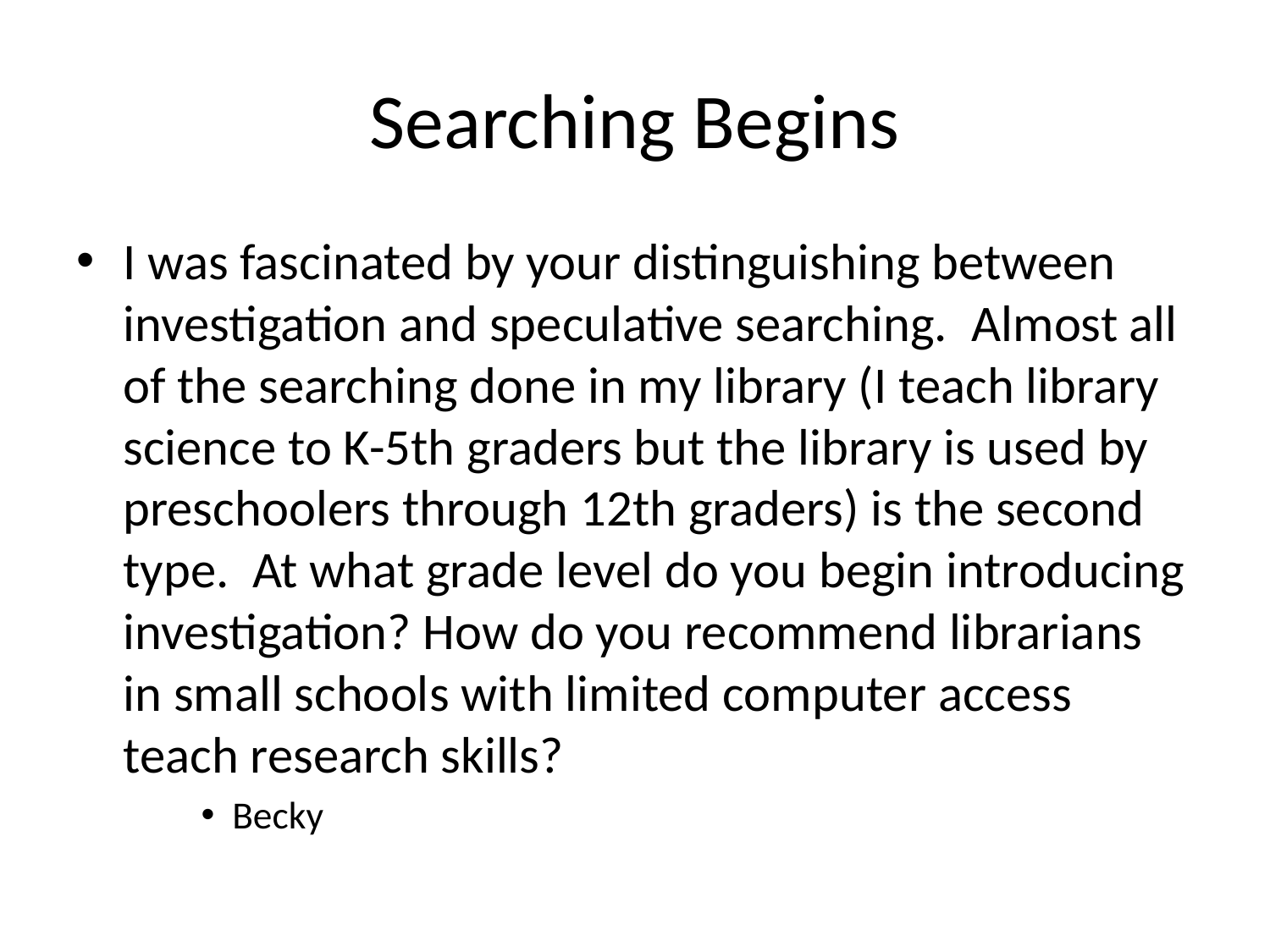

# Searching Begins
I was fascinated by your distinguishing between investigation and speculative searching.  Almost all of the searching done in my library (I teach library science to K-5th graders but the library is used by preschoolers through 12th graders) is the second type.  At what grade level do you begin introducing investigation? How do you recommend librarians in small schools with limited computer access teach research skills?
Becky